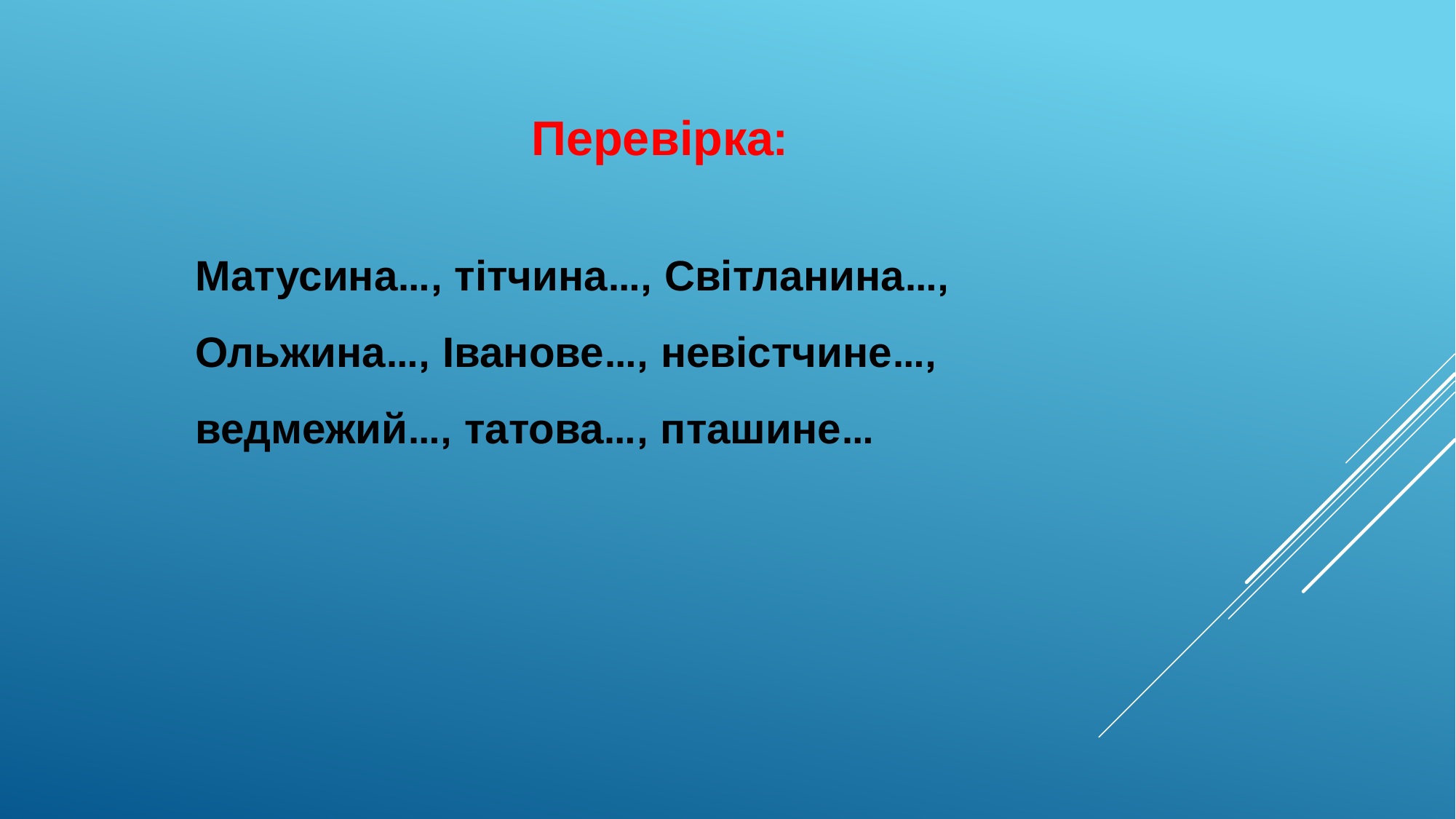

Перевірка:

Матусина…, тітчина…, Світланина…, Ольжина…, Іванове…, невістчине…, ведмежий…, татова…, пташине…